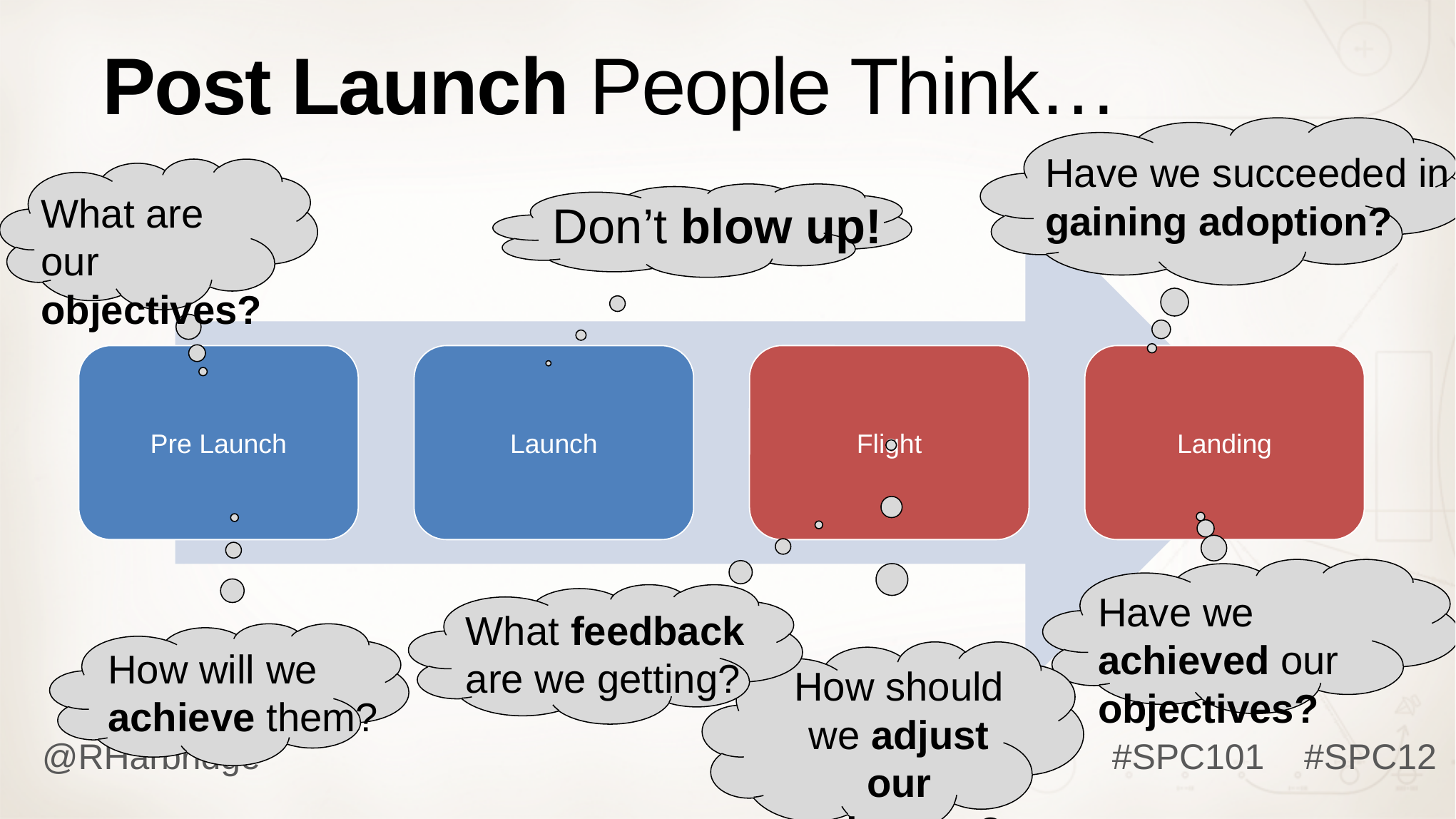

# Post Launch People Think…

Have we succeeded in gaining adoption?

What are our objectives?

Don’t blow up!
Pre Launch
Launch
Flight
Landing

Have we achieved our objectives?

What feedback are we getting?

How will we achieve them?

How should we adjust our trajectory?